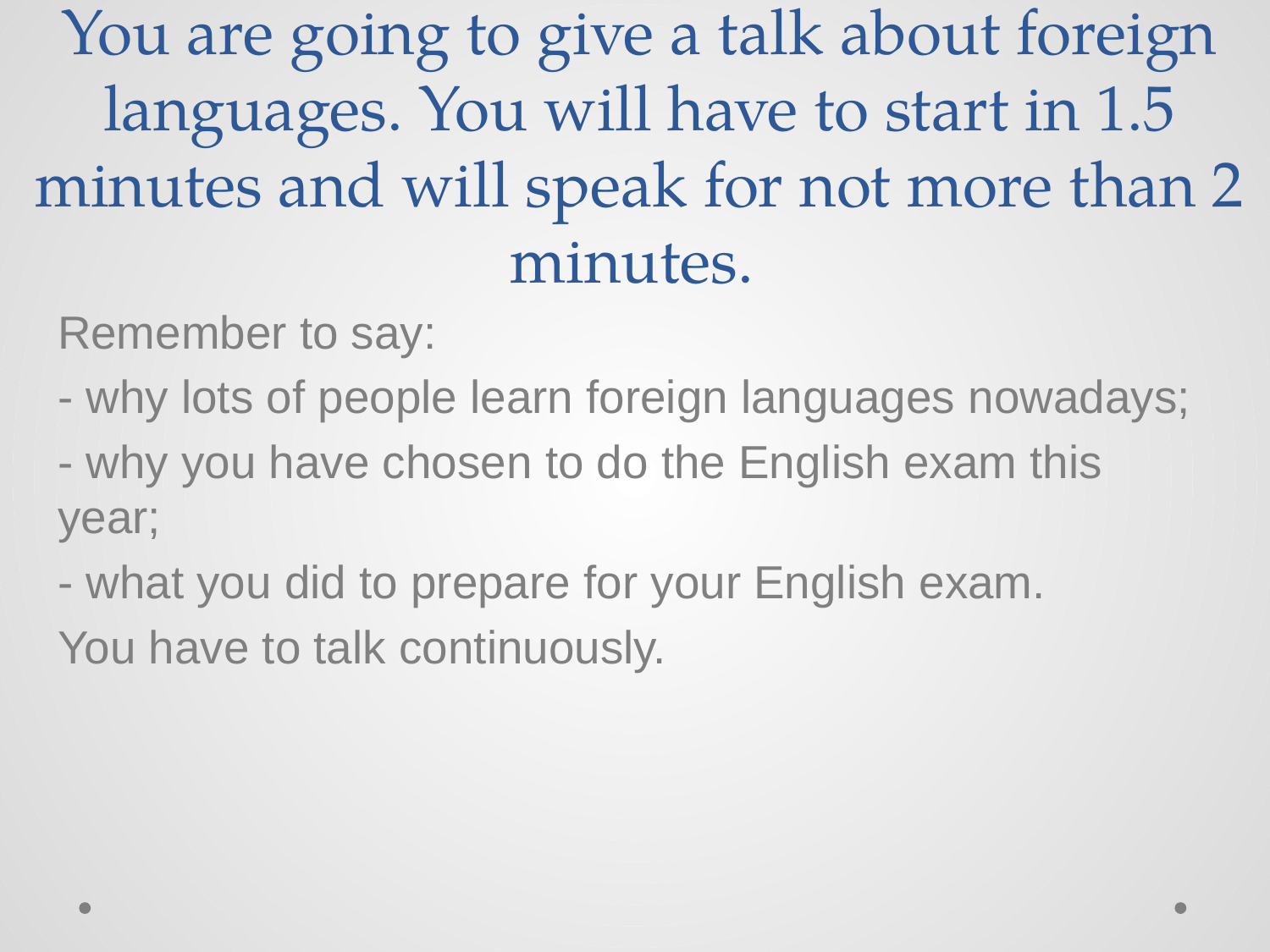

# You are going to give a talk about foreign languages. You will have to start in 1.5 minutes and will speak for not more than 2 minutes.
Remember to say:
- why lots of people learn foreign languages nowadays;
- why you have chosen to do the English exam this year;
- what you did to prepare for your English exam.
You have to talk continuously.